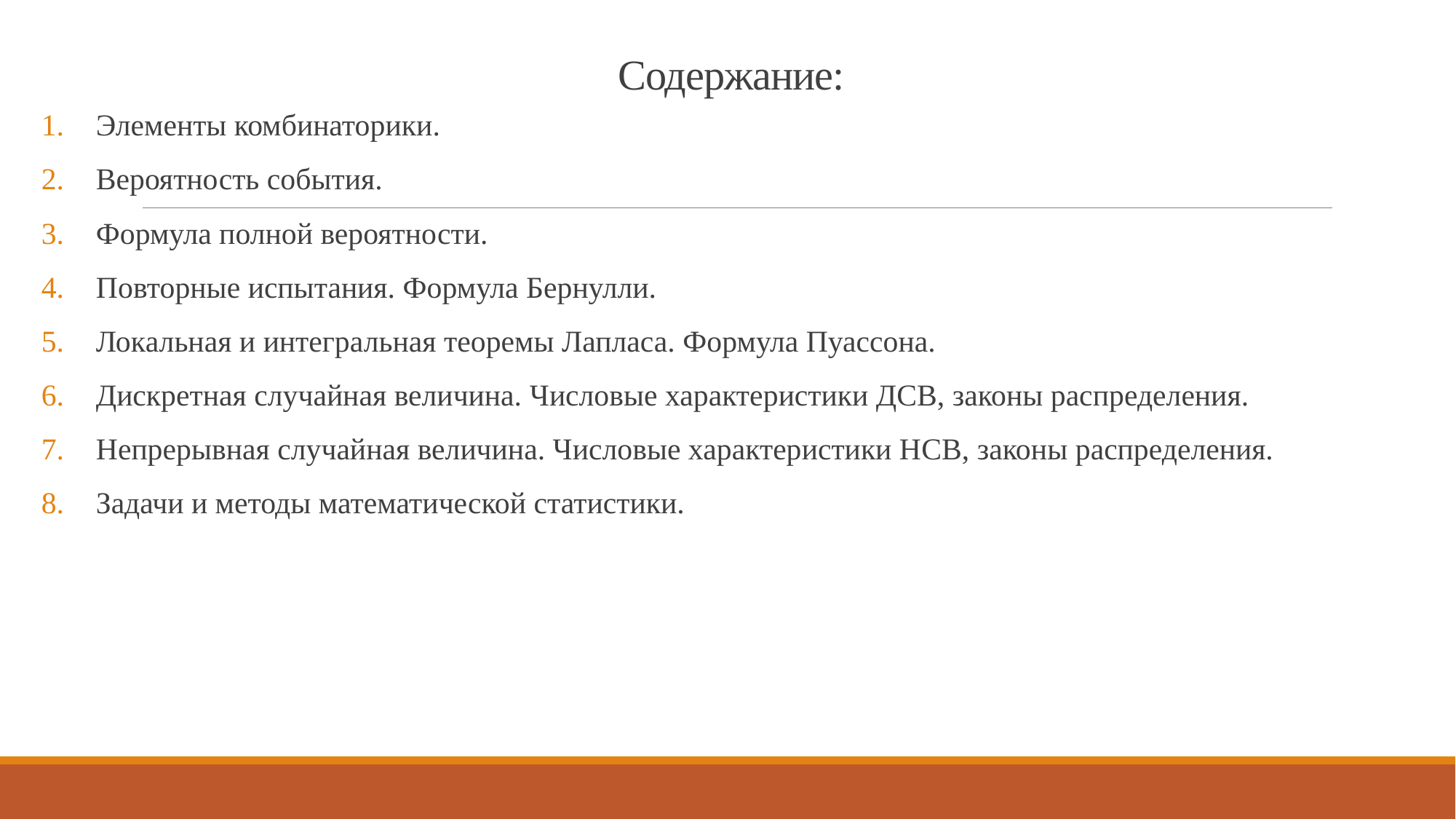

# Содержание:
Элементы комбинаторики.
Вероятность события.
Формула полной вероятности.
Повторные испытания. Формула Бернулли.
Локальная и интегральная теоремы Лапласа. Формула Пуассона.
Дискретная случайная величина. Числовые характеристики ДСВ, законы распределения.
Непрерывная случайная величина. Числовые характеристики НСВ, законы распределения.
Задачи и методы математической статистики.